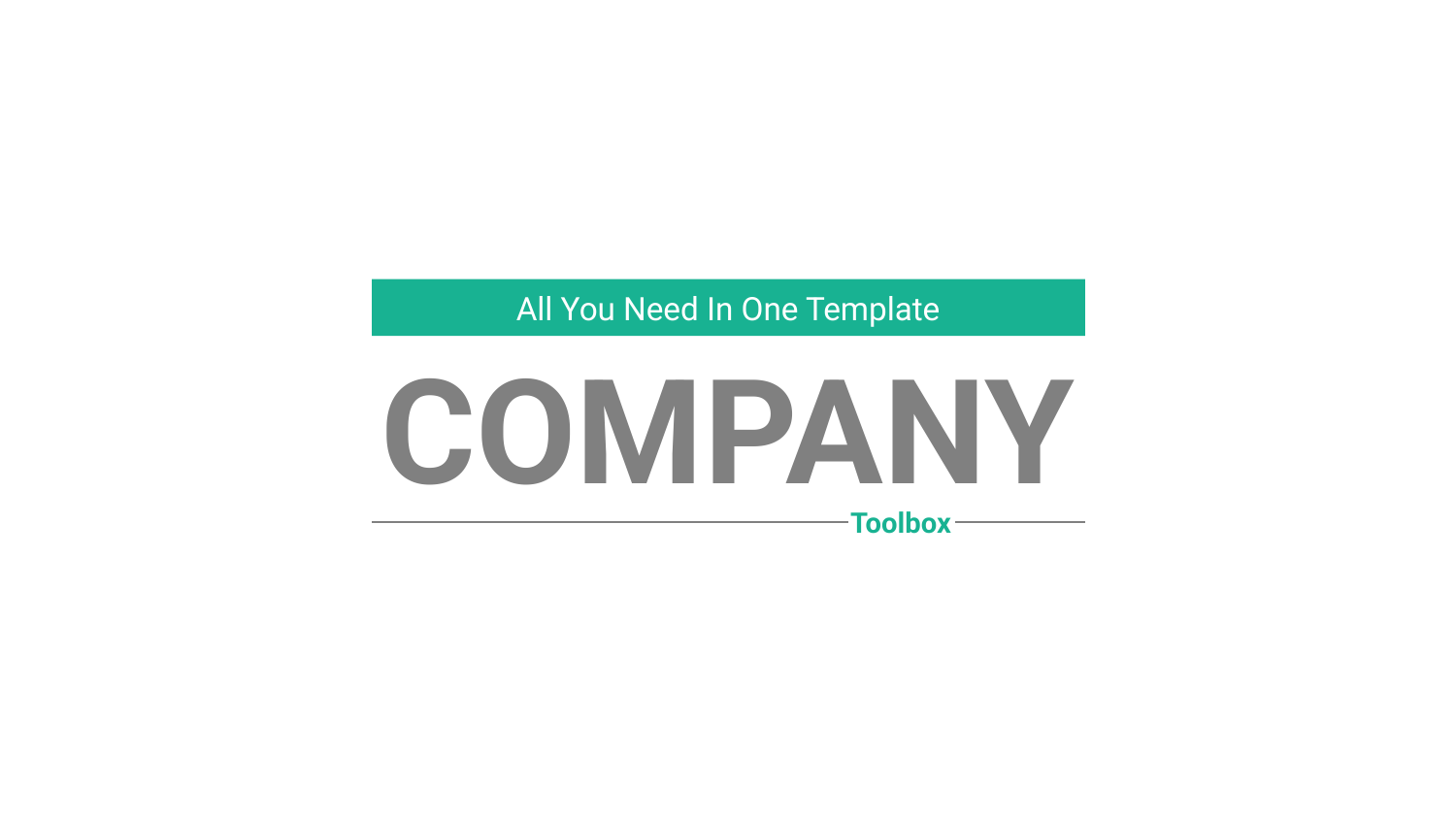

All You Need In One Template
COMPANY
Toolbox